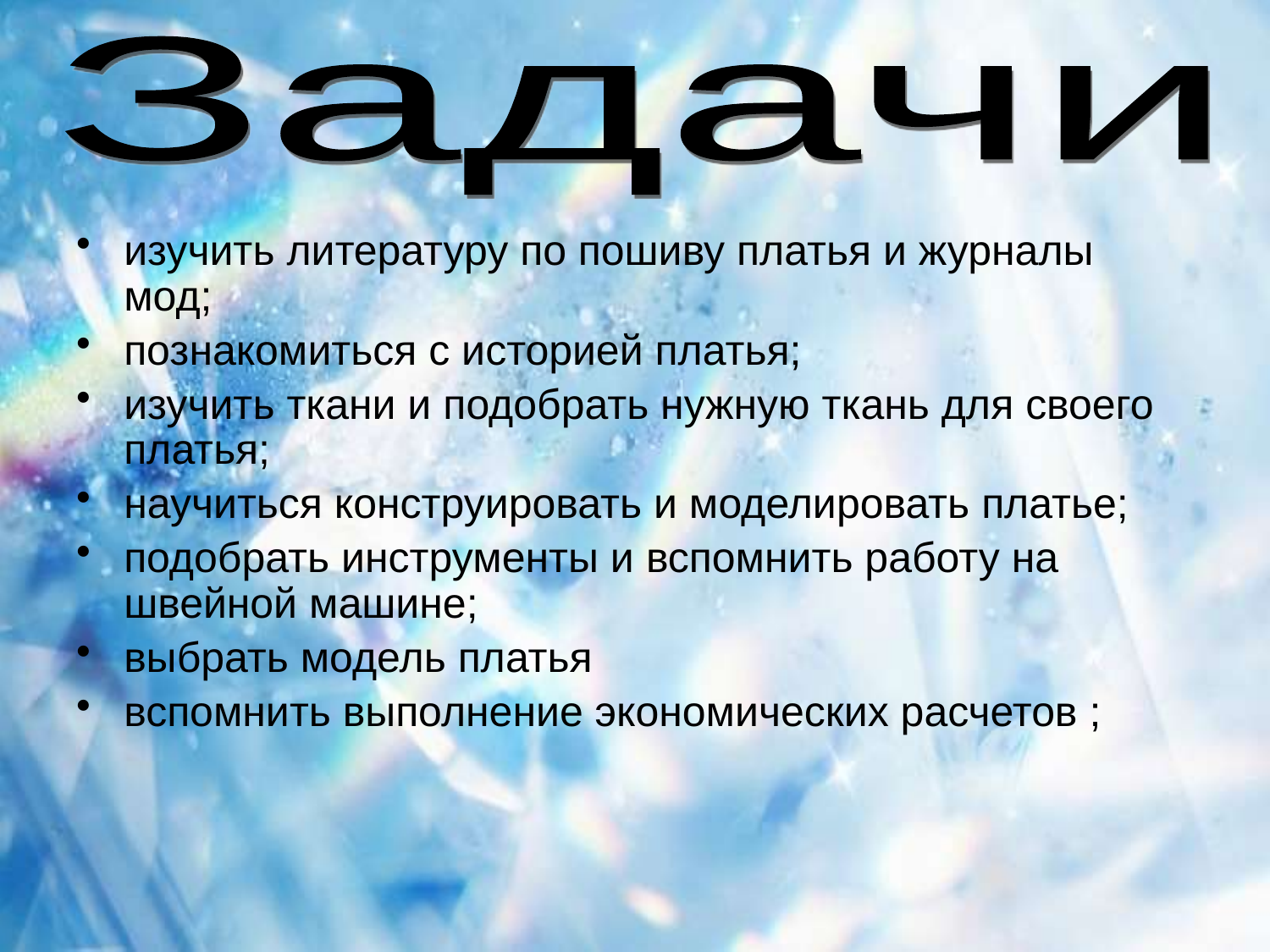

Задачи
изучить литературу по пошиву платья и журналы мод;
познакомиться с историей платья;
изучить ткани и подобрать нужную ткань для своего платья;
научиться конструировать и моделировать платье;
подобрать инструменты и вспомнить работу на швейной машине;
выбрать модель платья
вспомнить выполнение экономических расчетов ;